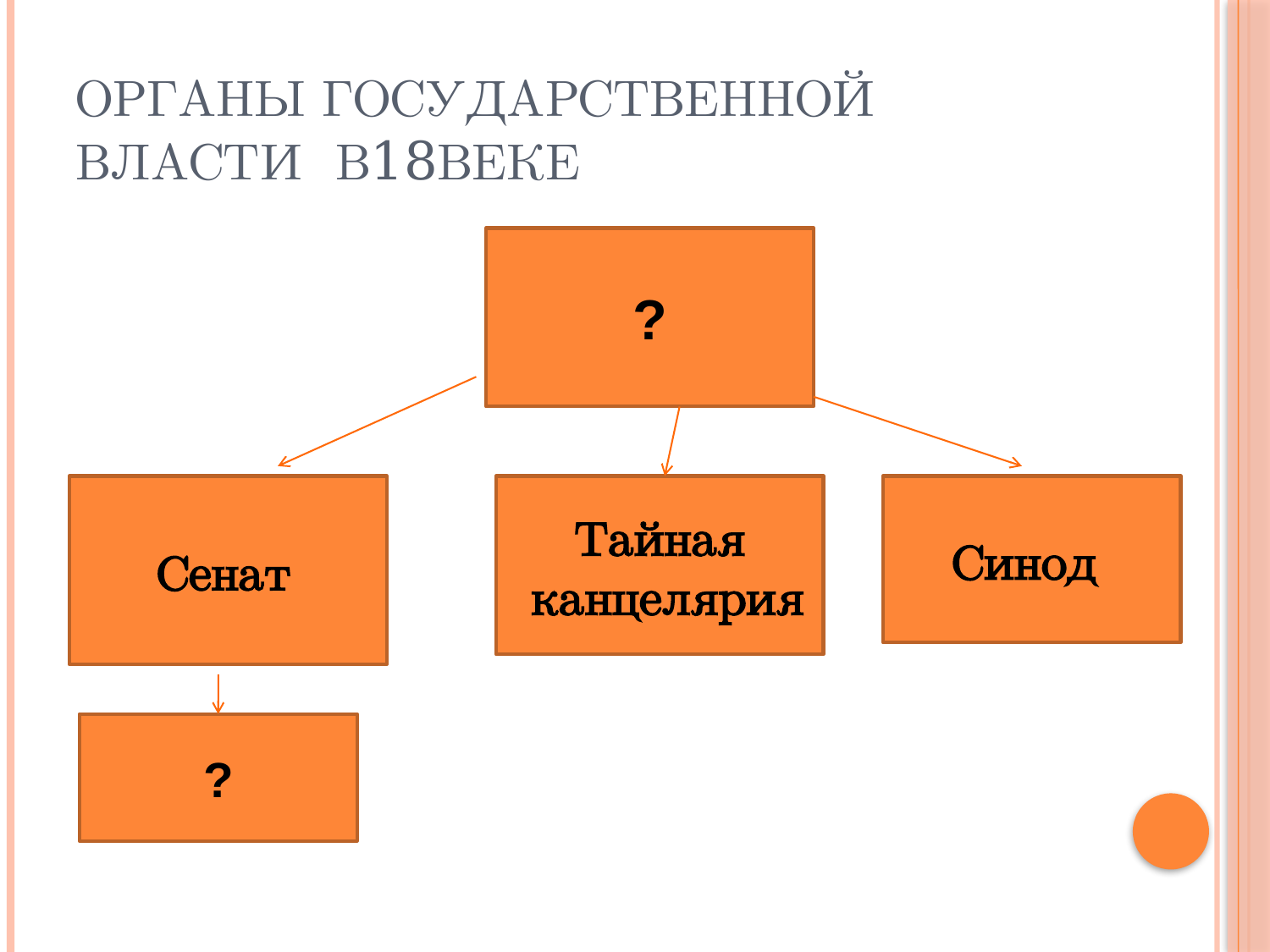

# Органы государственной власти  в18веке

?
Сенат
Тайная
 канцелярия
Синод
?